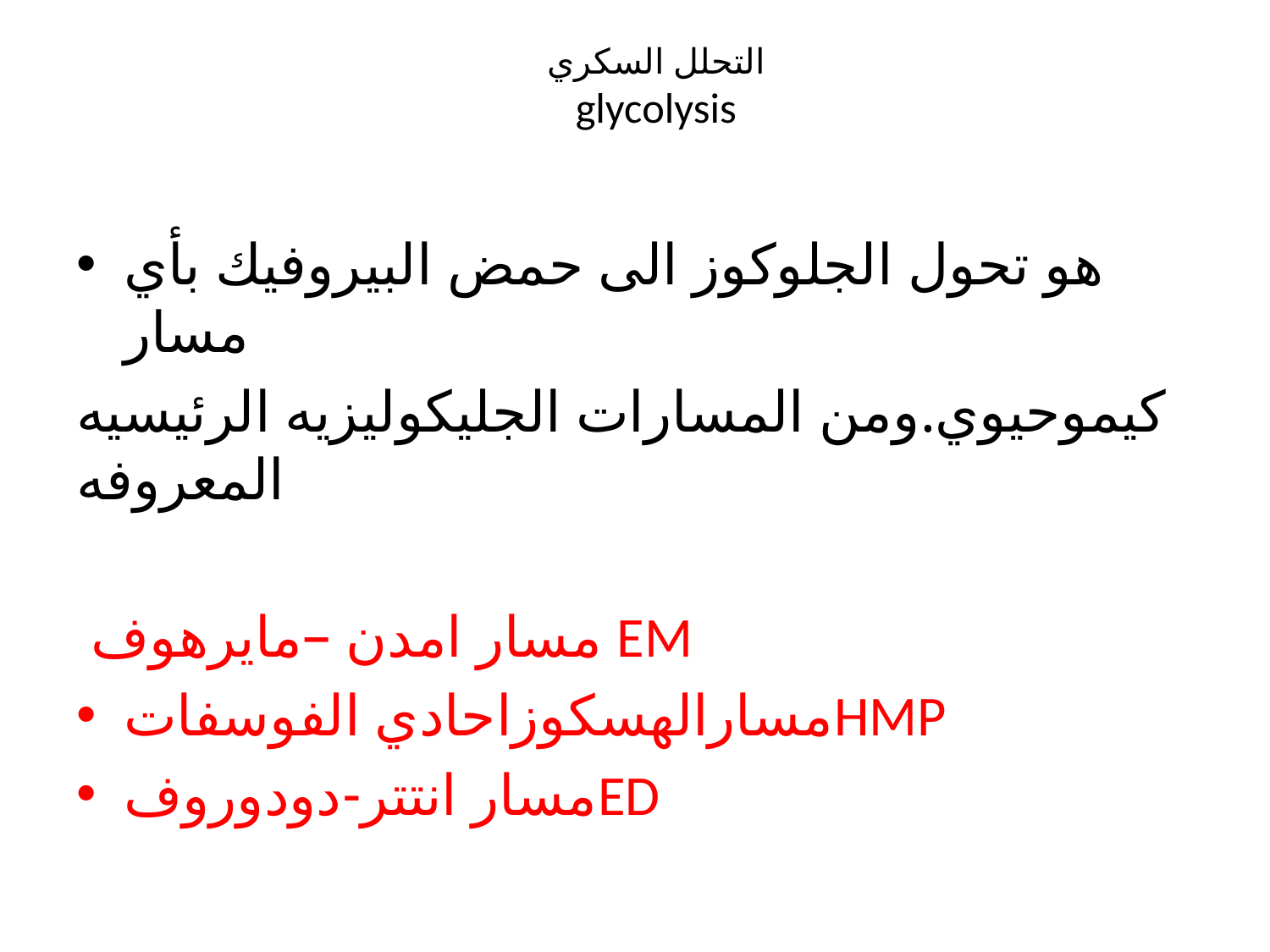

# التحلل السكري glycolysis
هو تحول الجلوكوز الى حمض البيروفيك بأي مسار
كيموحيوي.ومن المسارات الجليكوليزيه الرئيسيه المعروفه

 مسار امدن –مايرهوف EM
مسارالهسكوزاحادي الفوسفاتHMP
مسار انتتر-دودوروفED